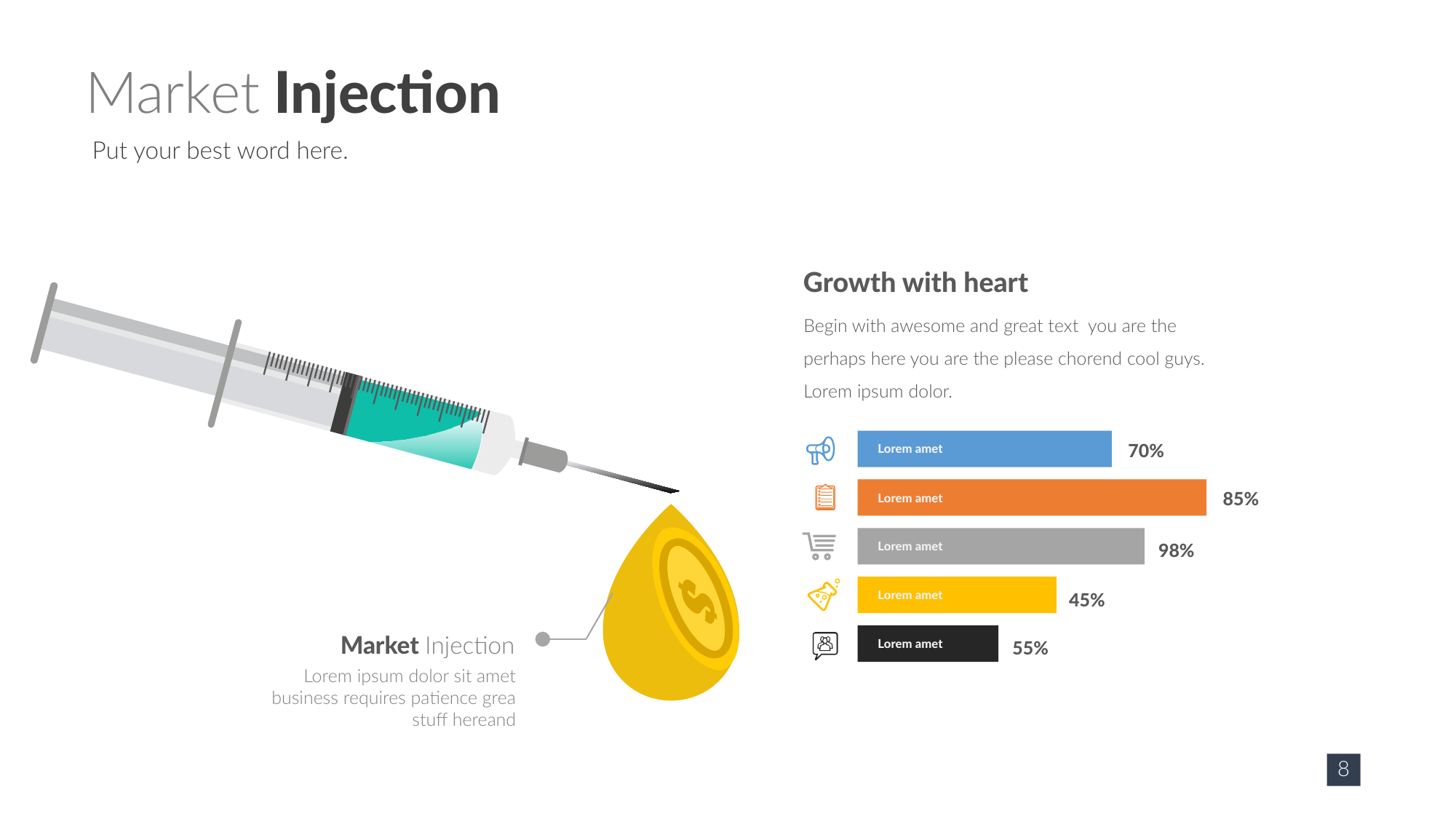

Market Injection
Put your best word here.
Growth with heart
Begin with awesome and great text  you are the  perhaps here you are the please chorend cool guys. Lorem ipsum dolor.

70%

Lorem amet

85%

Lorem amet
98%

Lorem amet
45%

Lorem amet
Market Injection
Lorem ipsum dolor sit amet business requires patience grea stuff hereand
55%

Lorem amet

8